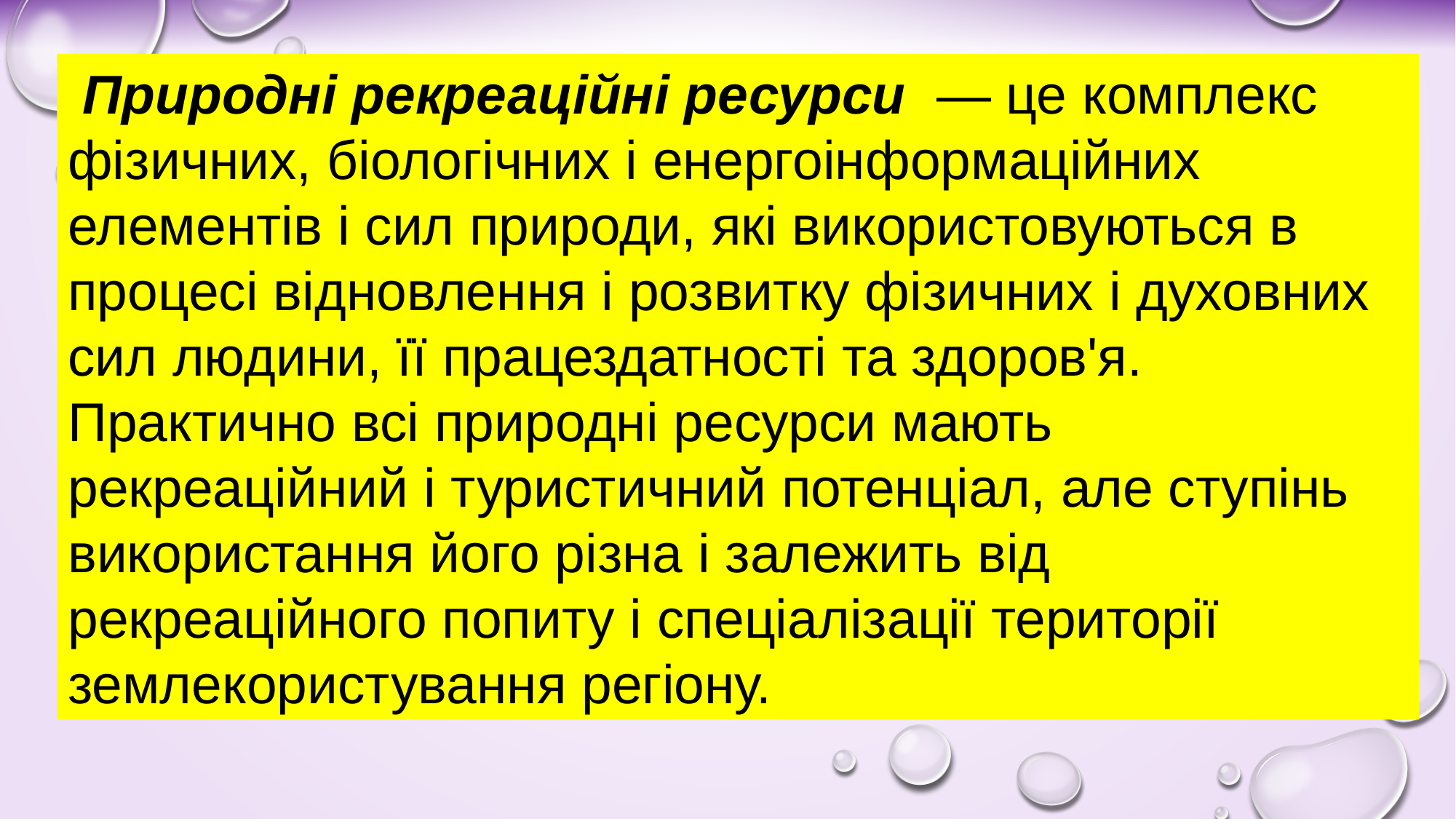

Природні рекреаційні ресурси  — це комплекс фізичних, біологічних і енергоінформаційних елементів і сил природи, які використовуються в процесі відновлення і розвитку фізичних і духовних сил людини, її працездатності та здоров'я.
Практично всі природні ресурси мають рекреаційний і туристичний потенціал, але ступінь використання його різна і залежить від рекреаційного попиту і спеціалізації території землекористування регіону.